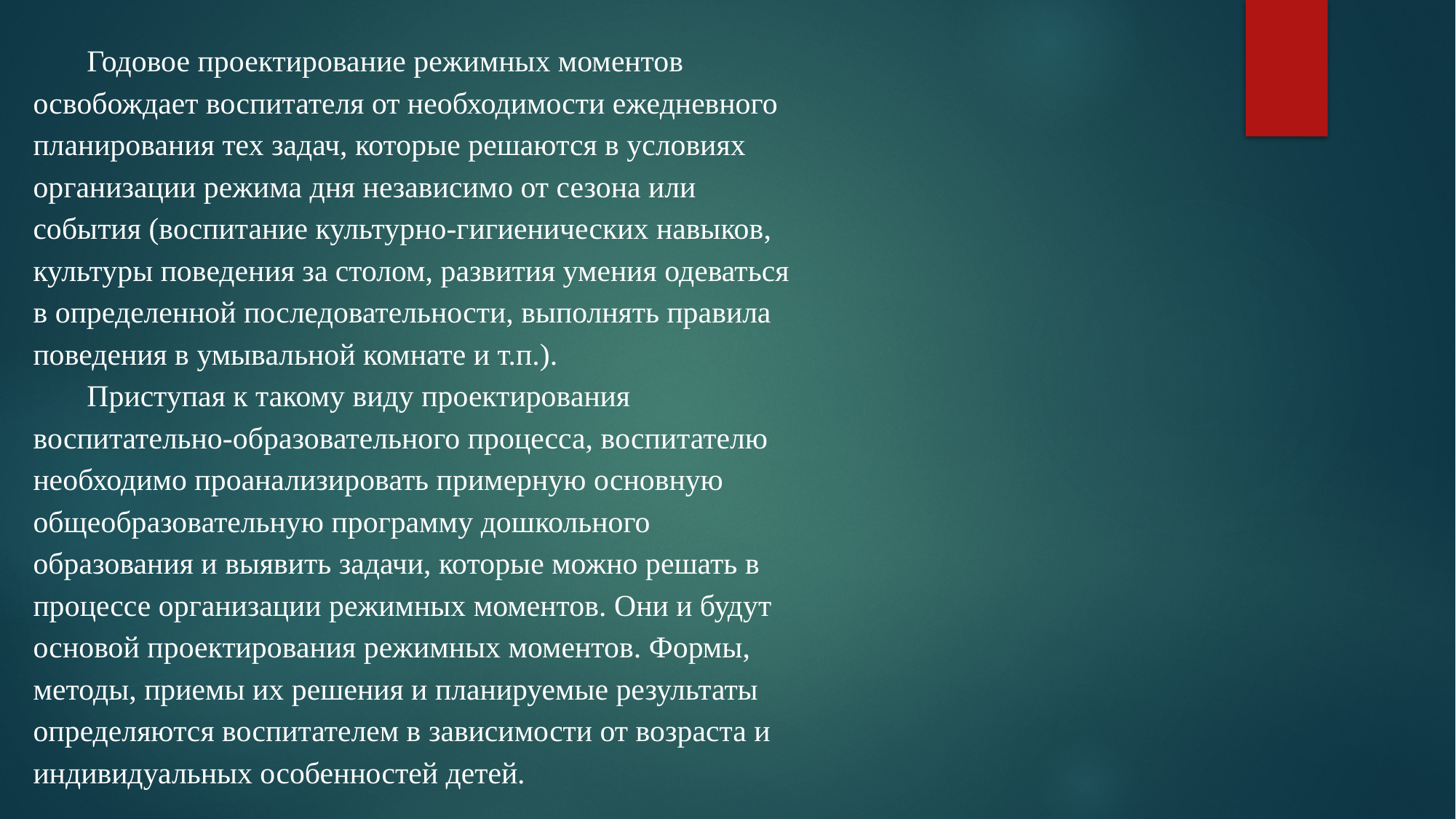

Годовое проектирование режимных моментов освобождает воспитателя от необходимости ежедневного планирования тех задач, которые решаются в условиях организации режима дня независимо от сезона или события (воспитание культурно-гигиенических навыков, культуры поведения за столом, развития умения одеваться в определенной последовательности, выполнять правила поведения в умывальной комнате и т.п.).
Приступая к такому виду проектирования воспитательно-образовательного процесса, воспитателю необходимо проанализировать примерную основную общеобразовательную программу дошкольного образования и выявить задачи, которые можно решать в процессе организации режимных моментов. Они и будут основой проектирования режимных моментов. Формы, методы, приемы их решения и планируемые результаты определяются воспитателем в зависимости от возраста и индивидуальных особенностей детей.